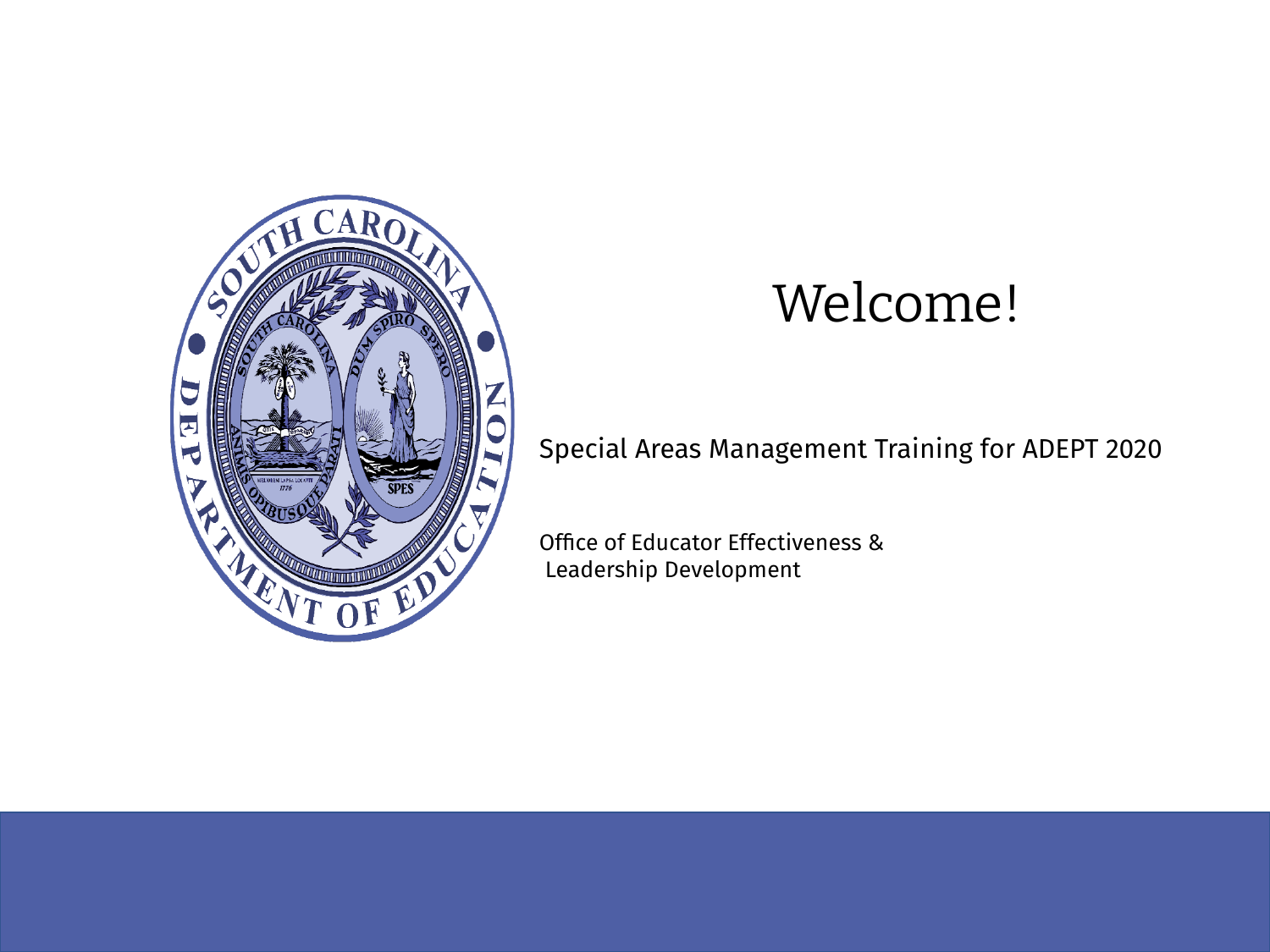

# Welcome!
Special Areas Management Training for ADEPT 2020ain

in, you will nee
Office of Educator Effectiveness &
 Leadership Development

 2020 Guidelines for all 3 Areas
Rubrics for all 3  Areas